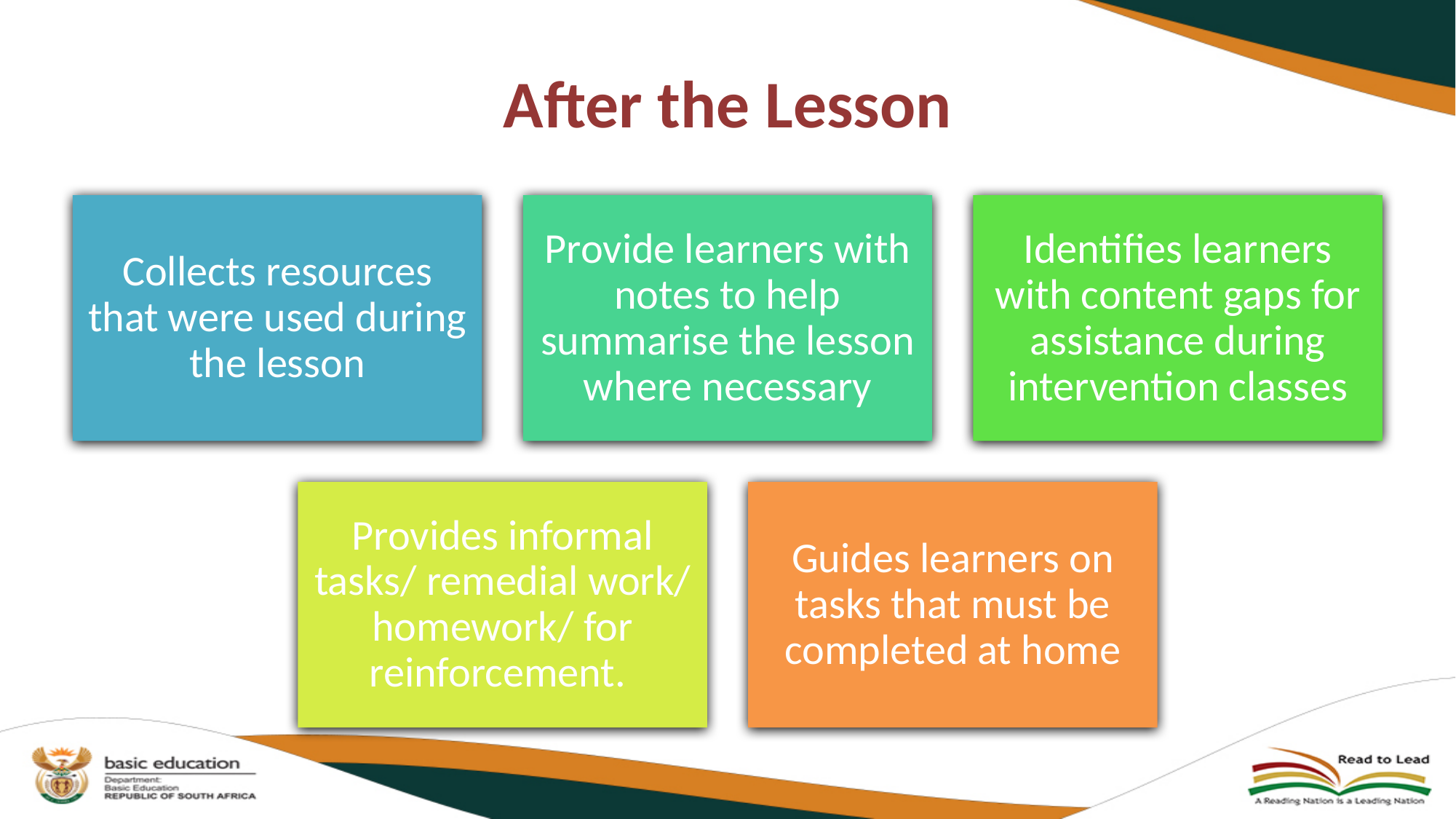

# After the Lesson
Collects resources that were used during the lesson
Provide learners with notes to help summarise the lesson where necessary
Identifies learners with content gaps for assistance during intervention classes
Provides informal tasks/ remedial work/ homework/ for reinforcement.
Guides learners on tasks that must be completed at home